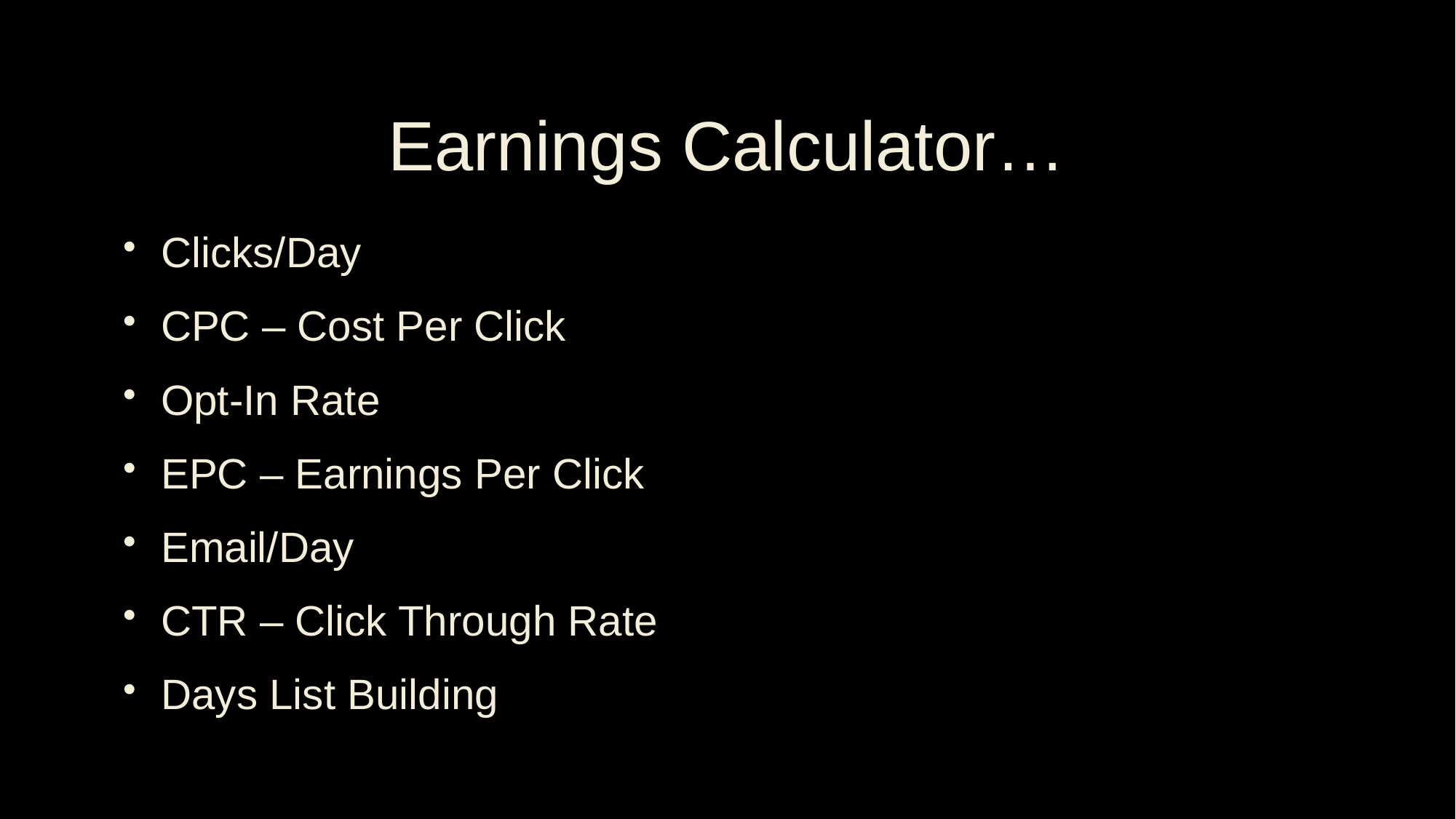

# Earnings Calculator…
Clicks/Day
CPC – Cost Per Click
Opt-In Rate
EPC – Earnings Per Click
Email/Day
CTR – Click Through Rate
Days List Building